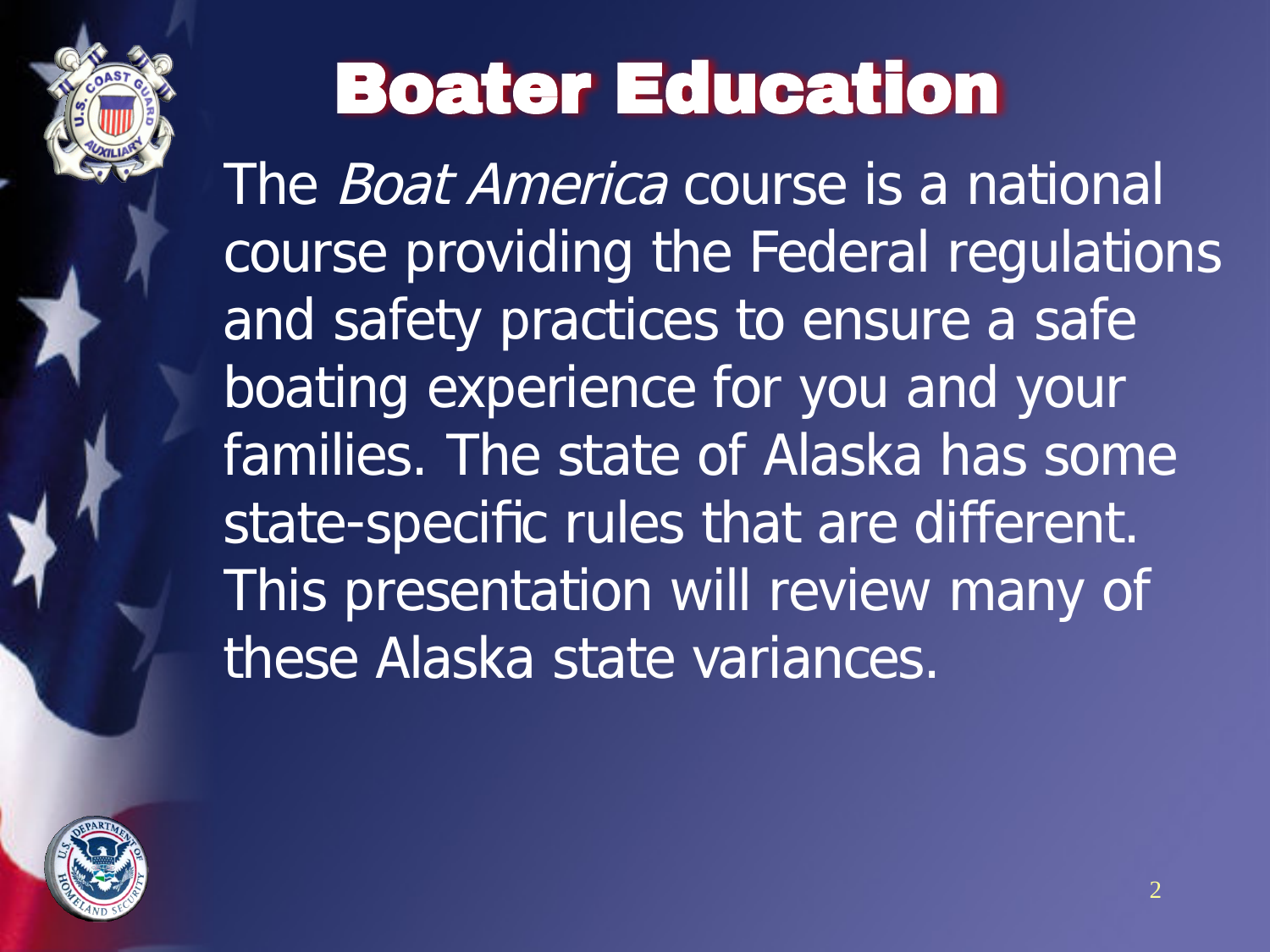

# Boater Education
The Boat America course is a national course providing the Federal regulations and safety practices to ensure a safe boating experience for you and your families. The state of Alaska has some state-specific rules that are different. This presentation will review many of these Alaska state variances.

2